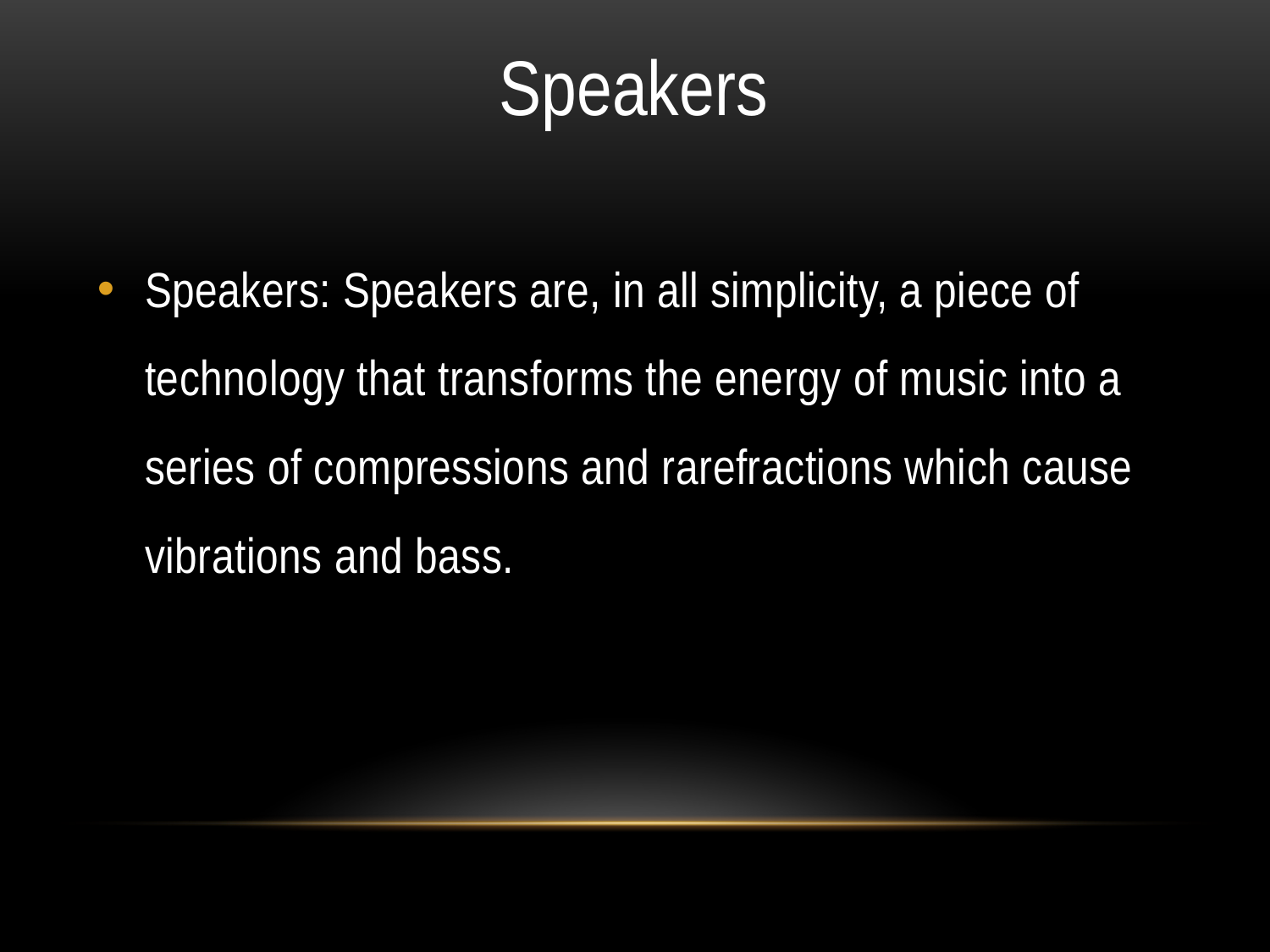

Speakers
Speakers: Speakers are, in all simplicity, a piece of technology that transforms the energy of music into a series of compressions and rarefractions which cause vibrations and bass.